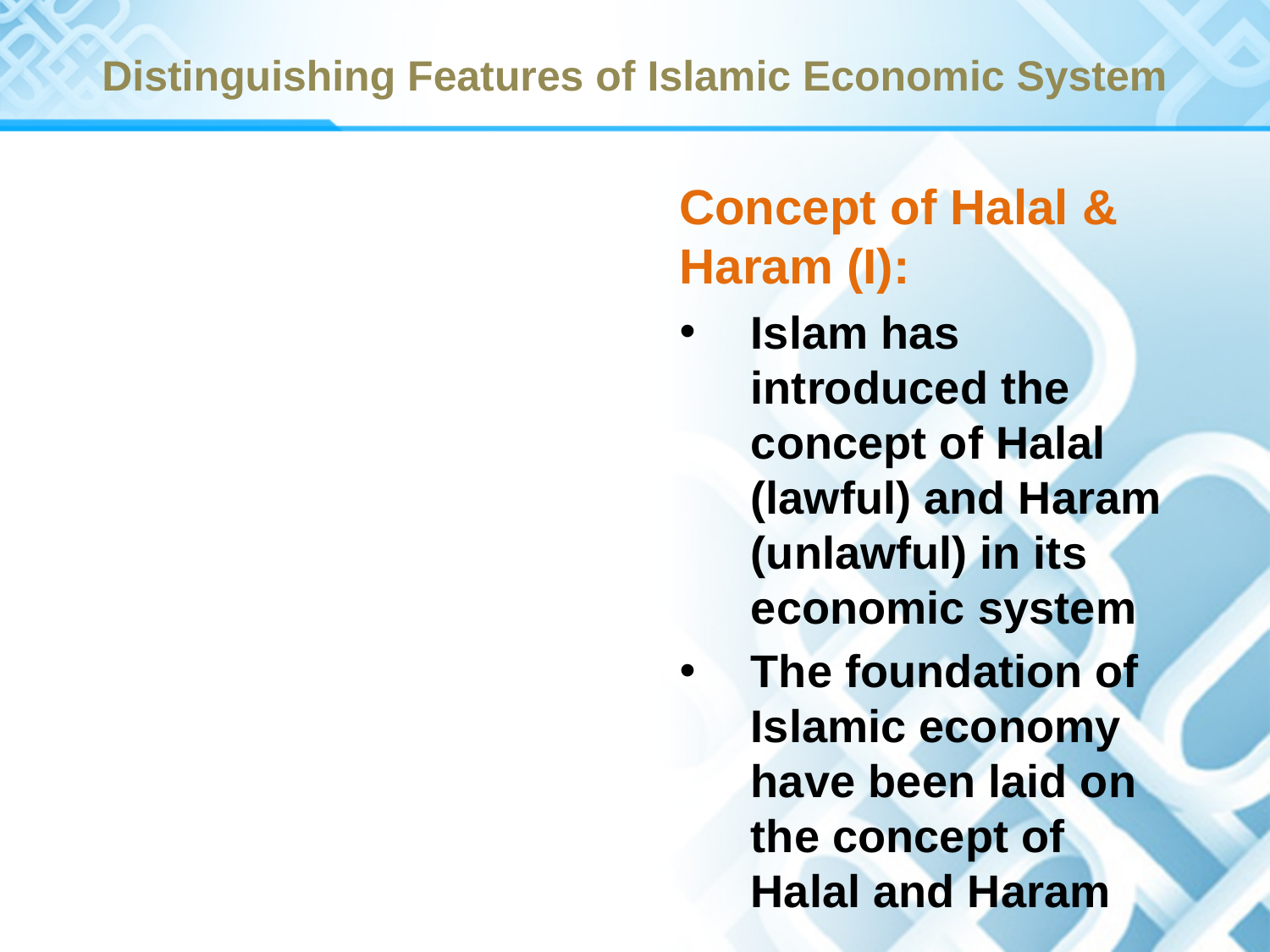

Distinguishing Features of Islamic Economic System
Concept of Halal & Haram (I):
Islam has introduced the concept of Halal (lawful) and Haram (unlawful) in its economic system
The foundation of Islamic economy have been laid on the concept of Halal and Haram